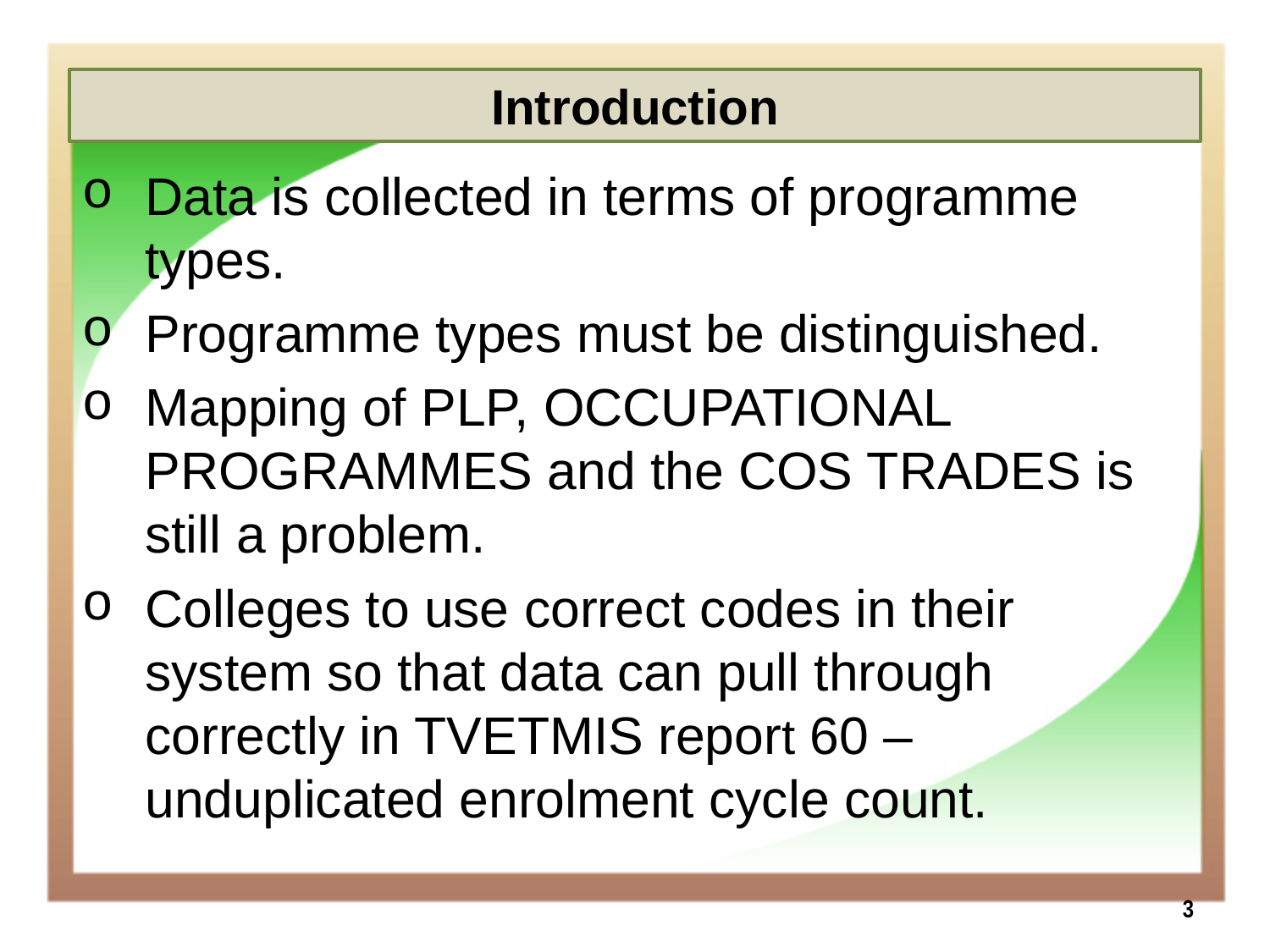

Introduction
Data is collected in terms of programme types.
Programme types must be distinguished.
Mapping of PLP, OCCUPATIONAL PROGRAMMES and the COS TRADES is still a problem.
Colleges to use correct codes in their system so that data can pull through correctly in TVETMIS report 60 – unduplicated enrolment cycle count.

3